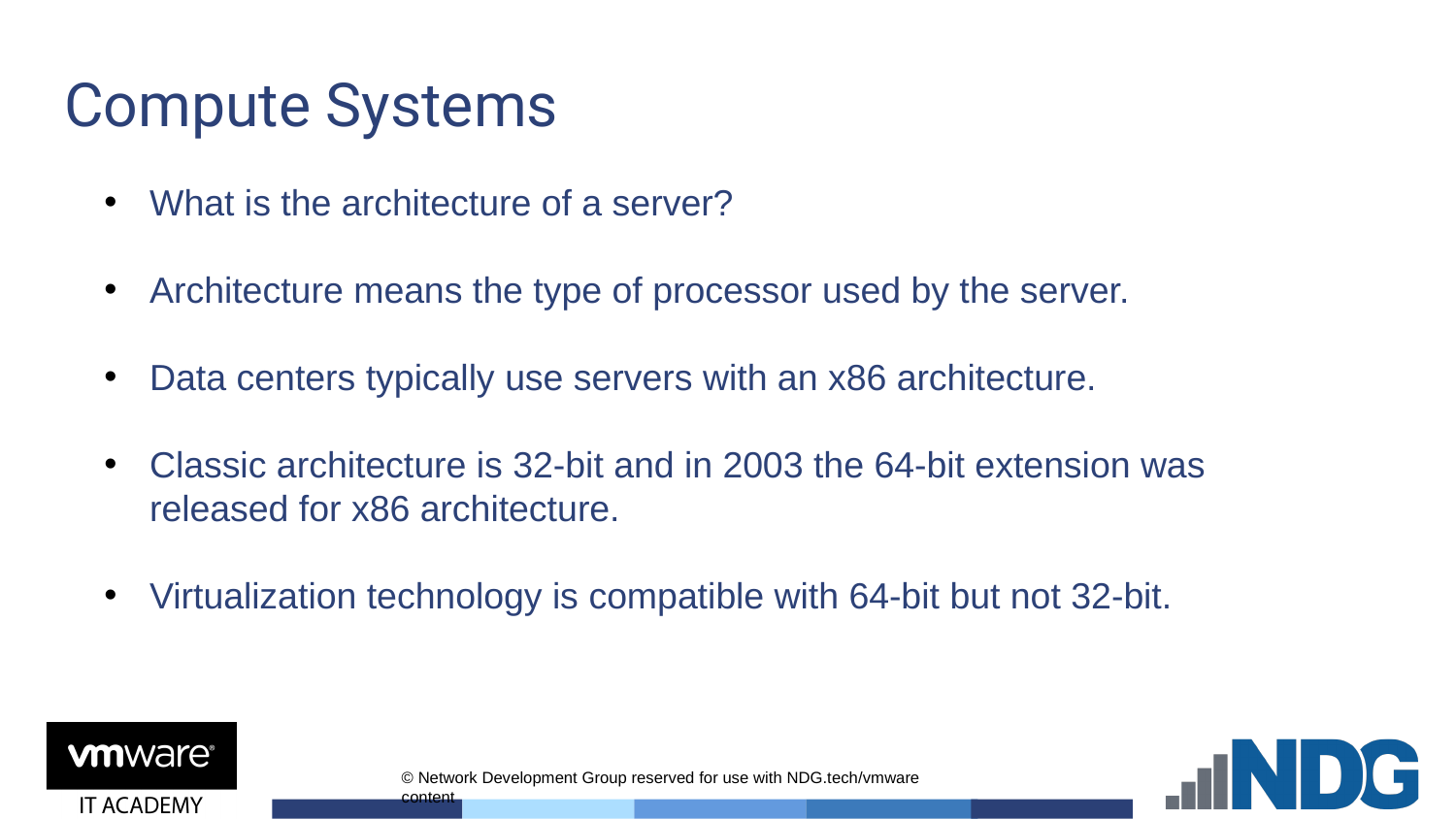

# Compute Systems
What is the architecture of a server?

Architecture means the type of processor used by the server.

Data centers typically use servers with an x86 architecture.

Classic architecture is 32-bit and in 2003 the 64-bit extension was released for x86 architecture.

Virtualization technology is compatible with 64-bit but not 32-bit.